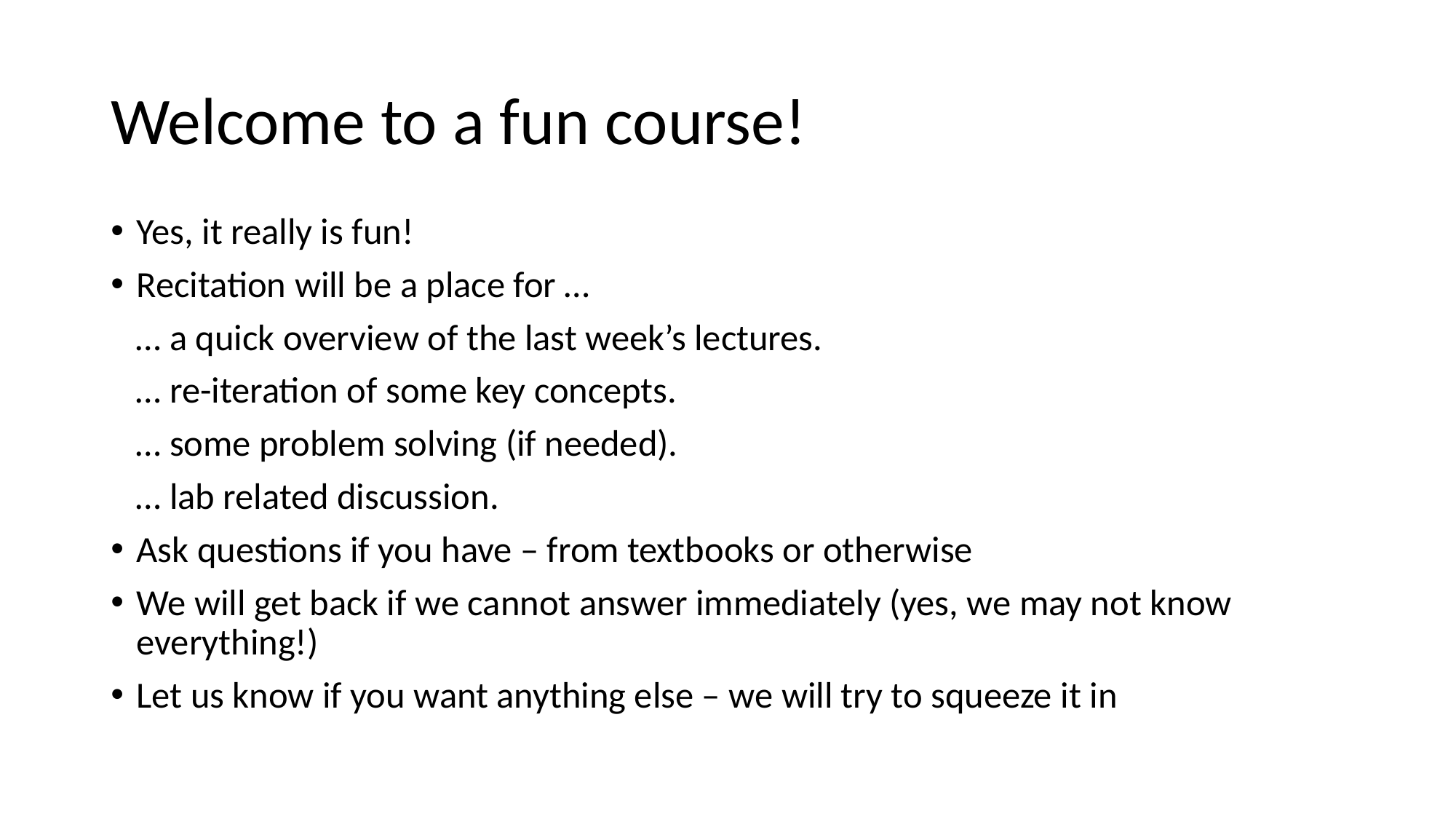

# Welcome to a fun course!
Yes, it really is fun!
Recitation will be a place for …
   … a quick overview of the last week’s lectures.
   … re-iteration of some key concepts.
   … some problem solving (if needed).
   … lab related discussion.
Ask questions if you have – from textbooks or otherwise
We will get back if we cannot answer immediately (yes, we may not know everything!)
Let us know if you want anything else – we will try to squeeze it in